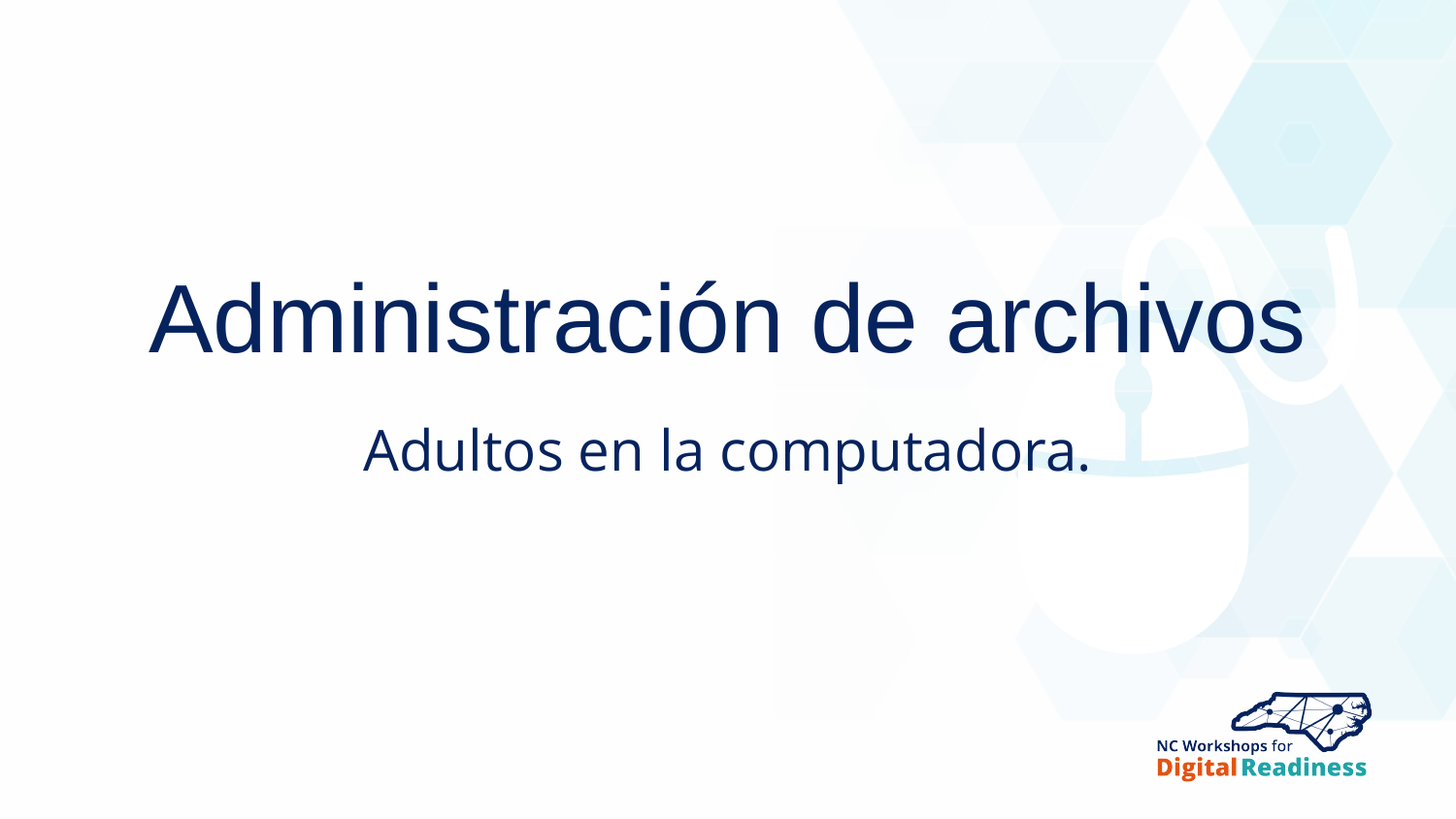

# Administración de archivos
Adultos en la computadora.